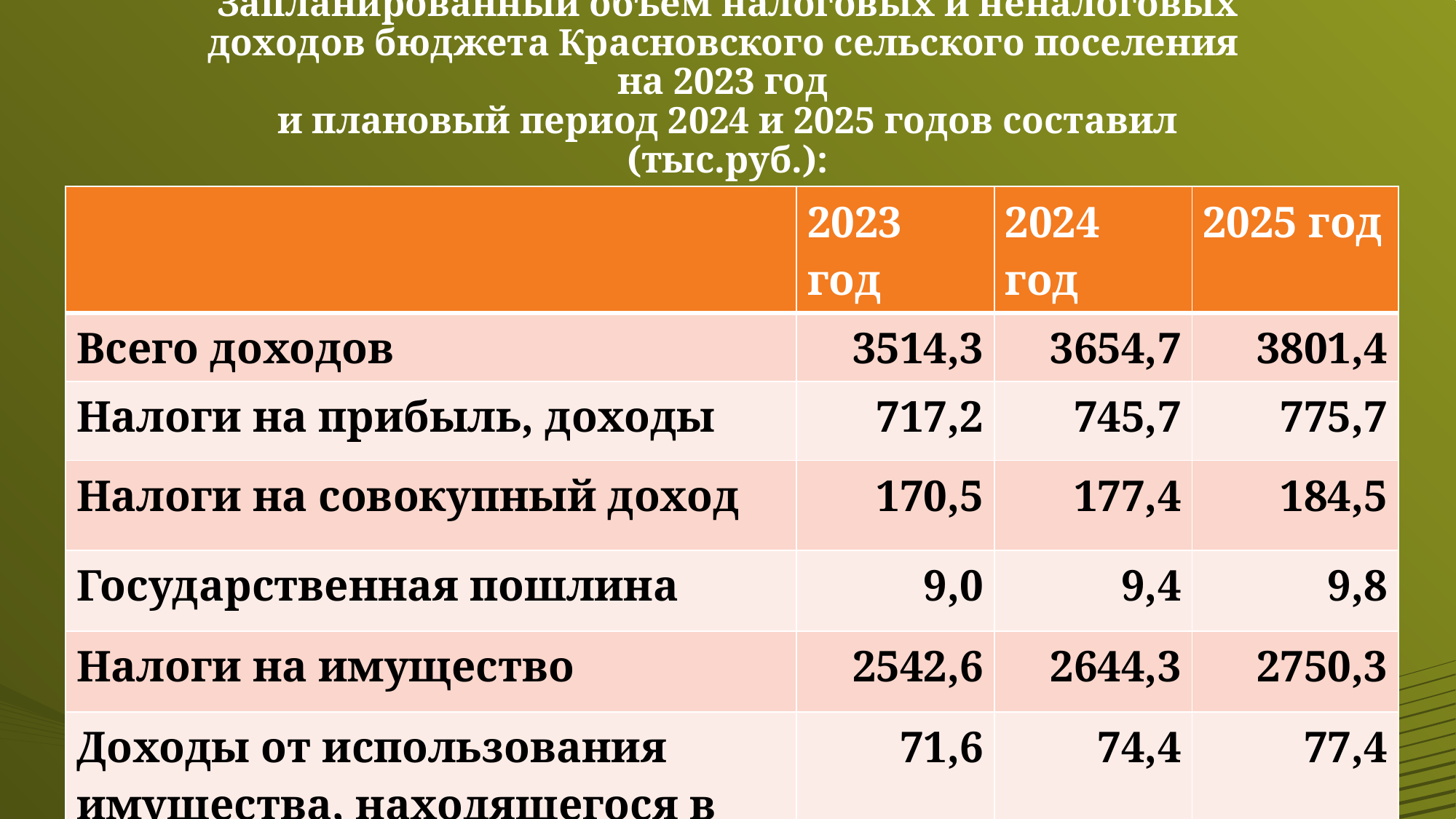

# Запланированный объем налоговых и неналоговых доходов бюджета Красновского сельского поселения на 2023 год и плановый период 2024 и 2025 годов составил (тыс.руб.):
|  | 2023 год | 2024 год | 2025 год |
| --- | --- | --- | --- |
| Всего доходов | 3514,3 | 3654,7 | 3801,4 |
| Налоги на прибыль, доходы | 717,2 | 745,7 | 775,7 |
| Налоги на совокупный доход | 170,5 | 177,4 | 184,5 |
| Государственная пошлина | 9,0 | 9,4 | 9,8 |
| Налоги на имущество | 2542,6 | 2644,3 | 2750,3 |
| Доходы от использования имущества, находящегося в государственной и муниципальной собственности | 71,6 | 74,4 | 77,4 |
| Штрафы, санкции, возмещение ущерба | 3,4 | 3,5 | 3,7 |